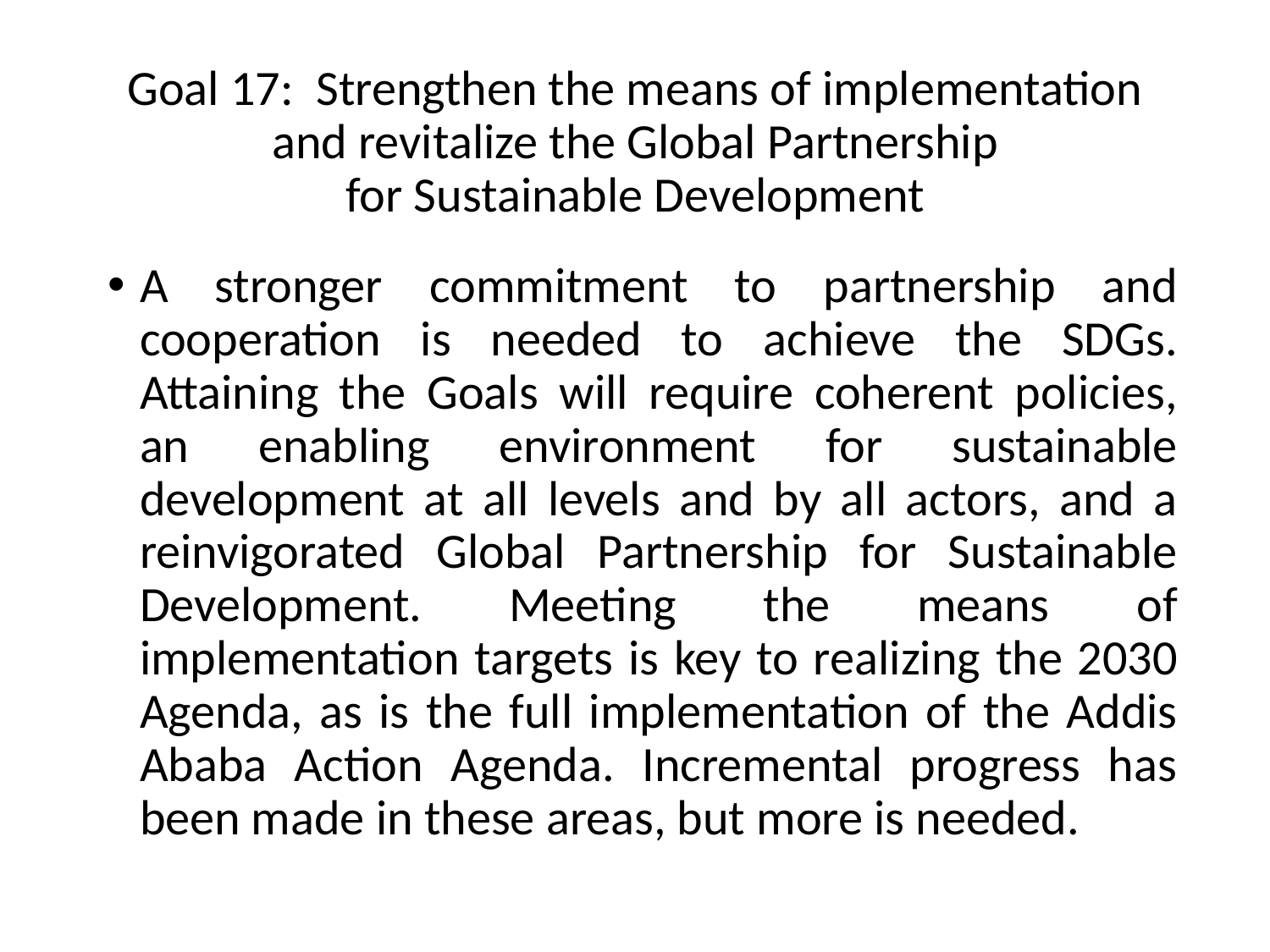

# Goal 17:  Strengthen the means of implementation and revitalize the Global Partnership for Sustainable Development
A stronger commitment to partnership and cooperation is needed to achieve the SDGs. Attaining the Goals will require coherent policies, an enabling environment for sustainable development at all levels and by all actors, and a reinvigorated Global Partnership for Sustainable Development. Meeting the means of implementation targets is key to realizing the 2030 Agenda, as is the full implementation of the Addis Ababa Action Agenda. Incremental progress has been made in these areas, but more is needed.